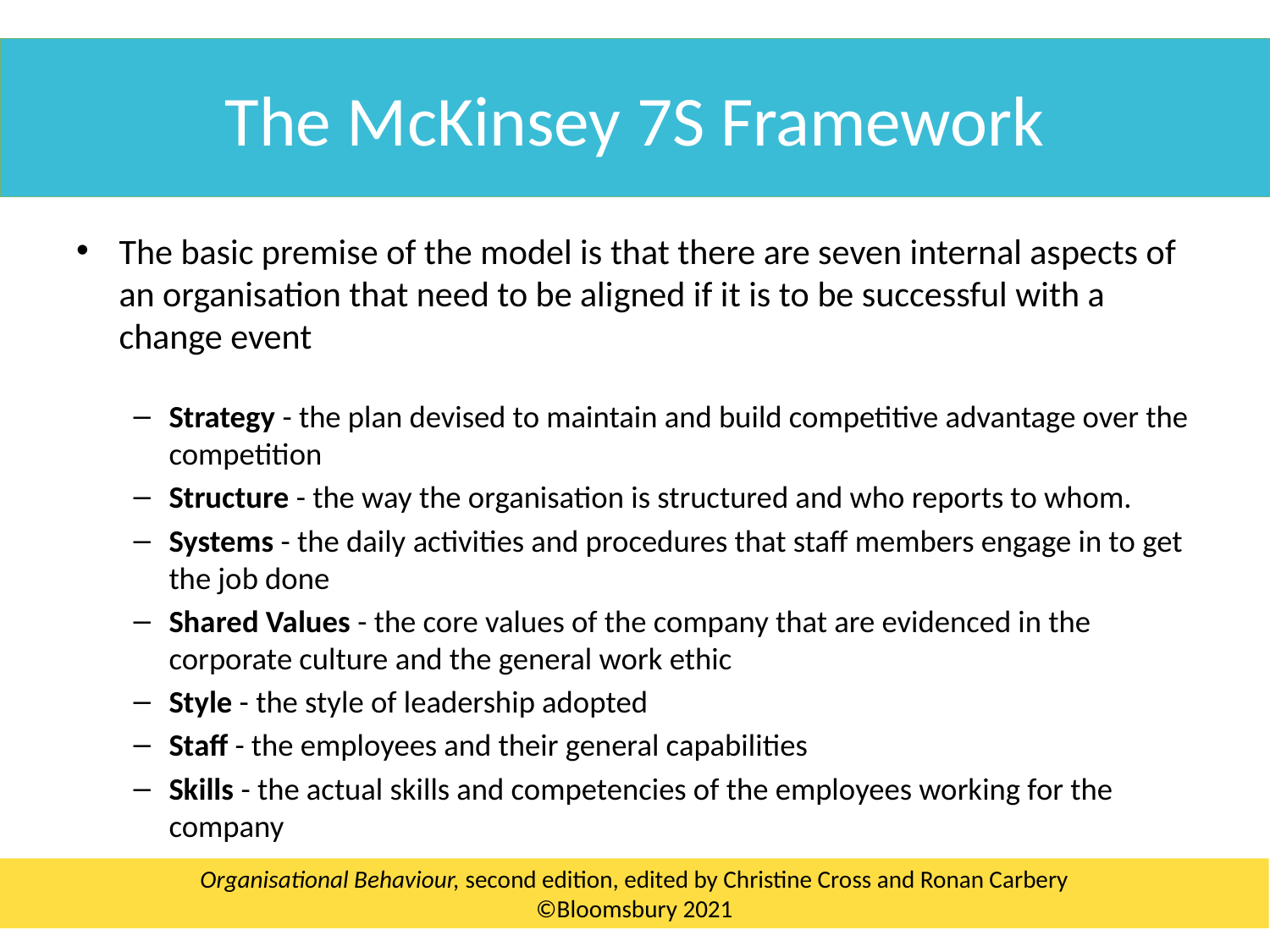

The McKinsey 7S Framework
The basic premise of the model is that there are seven internal aspects of an organisation that need to be aligned if it is to be successful with a change event

Strategy - the plan devised to maintain and build competitive advantage over the competition
Structure - the way the organisation is structured and who reports to whom.
Systems - the daily activities and procedures that staff members engage in to get the job done
Shared Values - the core values of the company that are evidenced in the corporate culture and the general work ethic
Style - the style of leadership adopted
Staff - the employees and their general capabilities
Skills - the actual skills and competencies of the employees working for the company